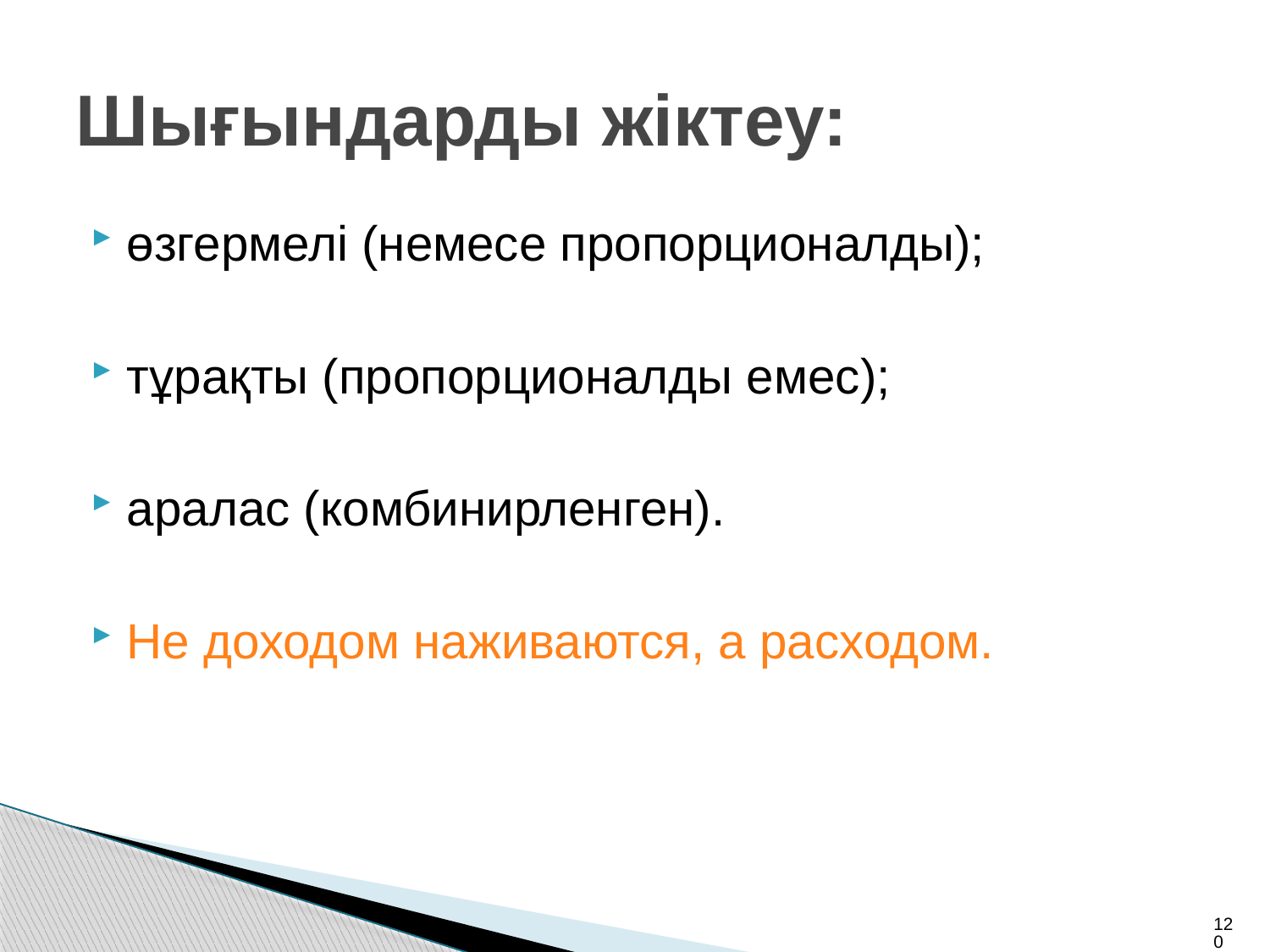

# Шығындарды жіктеу:
өзгермелі (немесе пропорционалды);

тұрақты (пропорционалды емес);

аралас (комбинирленген).

Не доходом наживаются, а расходом.
120